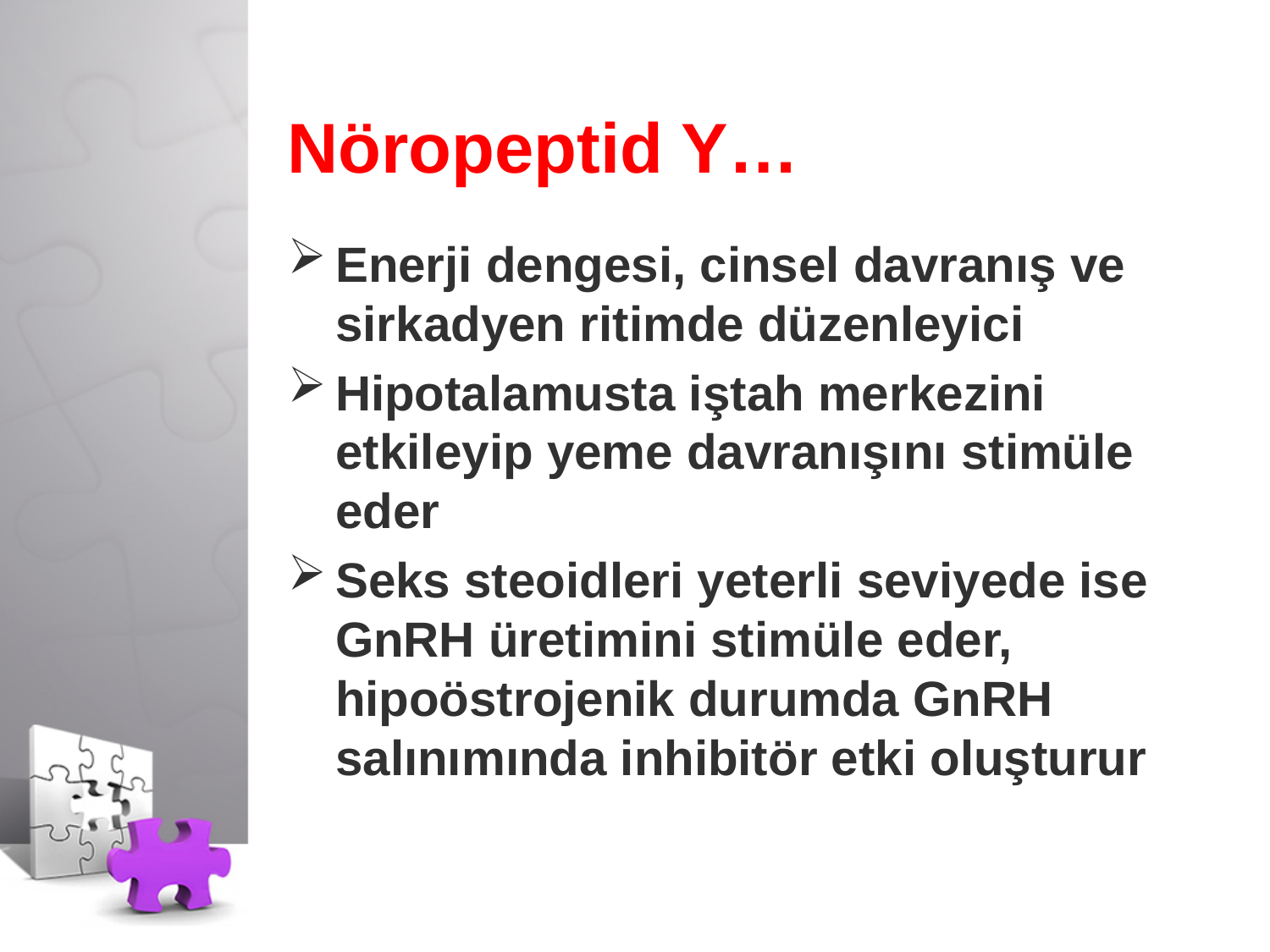

# Nöropeptid Y…
Enerji dengesi, cinsel davranış ve sirkadyen ritimde düzenleyici
Hipotalamusta iştah merkezini etkileyip yeme davranışını stimüle eder
Seks steoidleri yeterli seviyede ise GnRH üretimini stimüle eder, hipoöstrojenik durumda GnRH salınımında inhibitör etki oluşturur